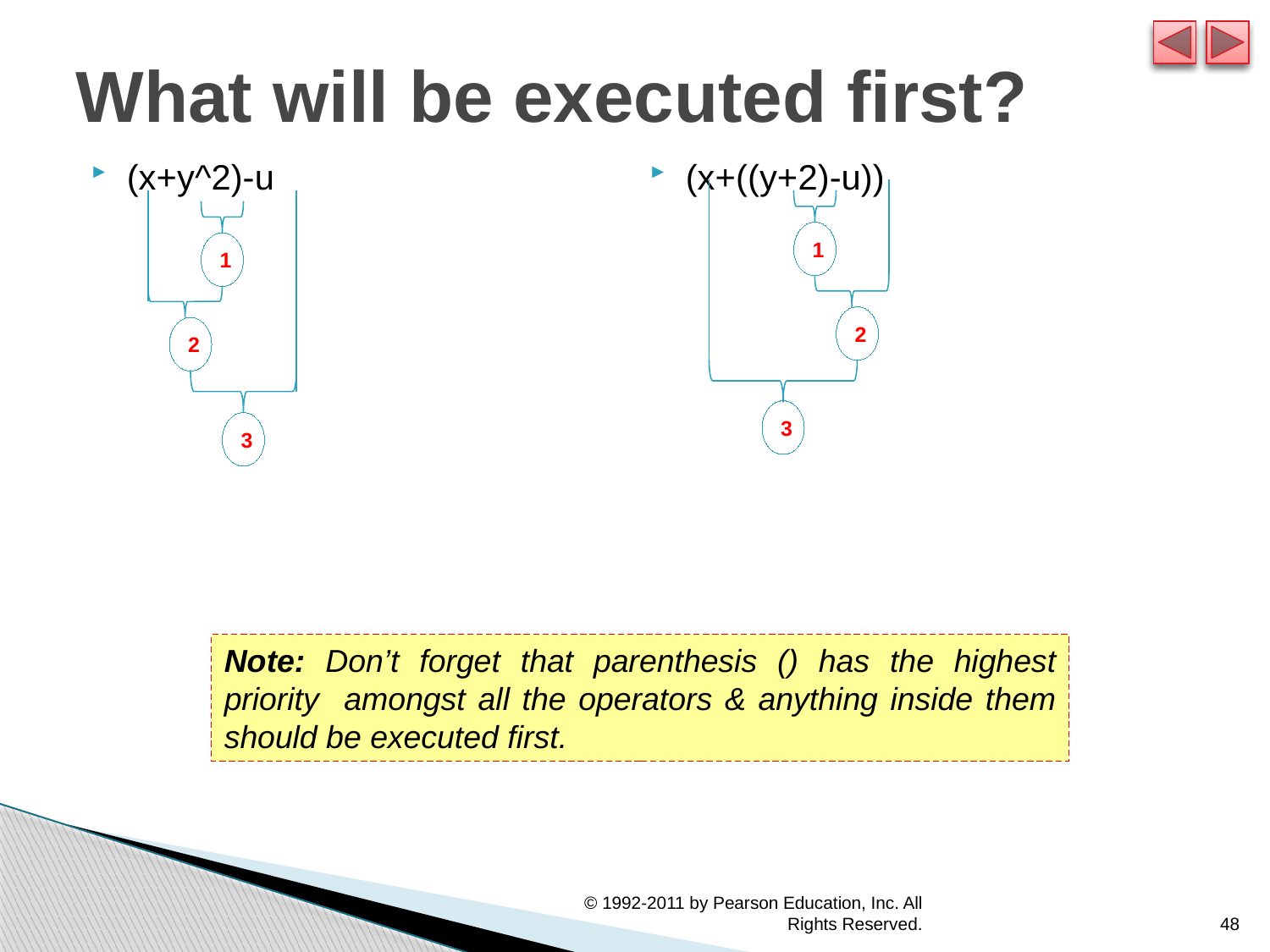

# What will be executed first?
(x+y^2)-u

(x+((y+2)-u))

1
1

2
2

3
3
Note: Don’t forget that parenthesis () has the highest priority  amongst all the operators & anything inside them should be executed first.
© 1992-2011 by Pearson Education, Inc. All Rights Reserved.
48